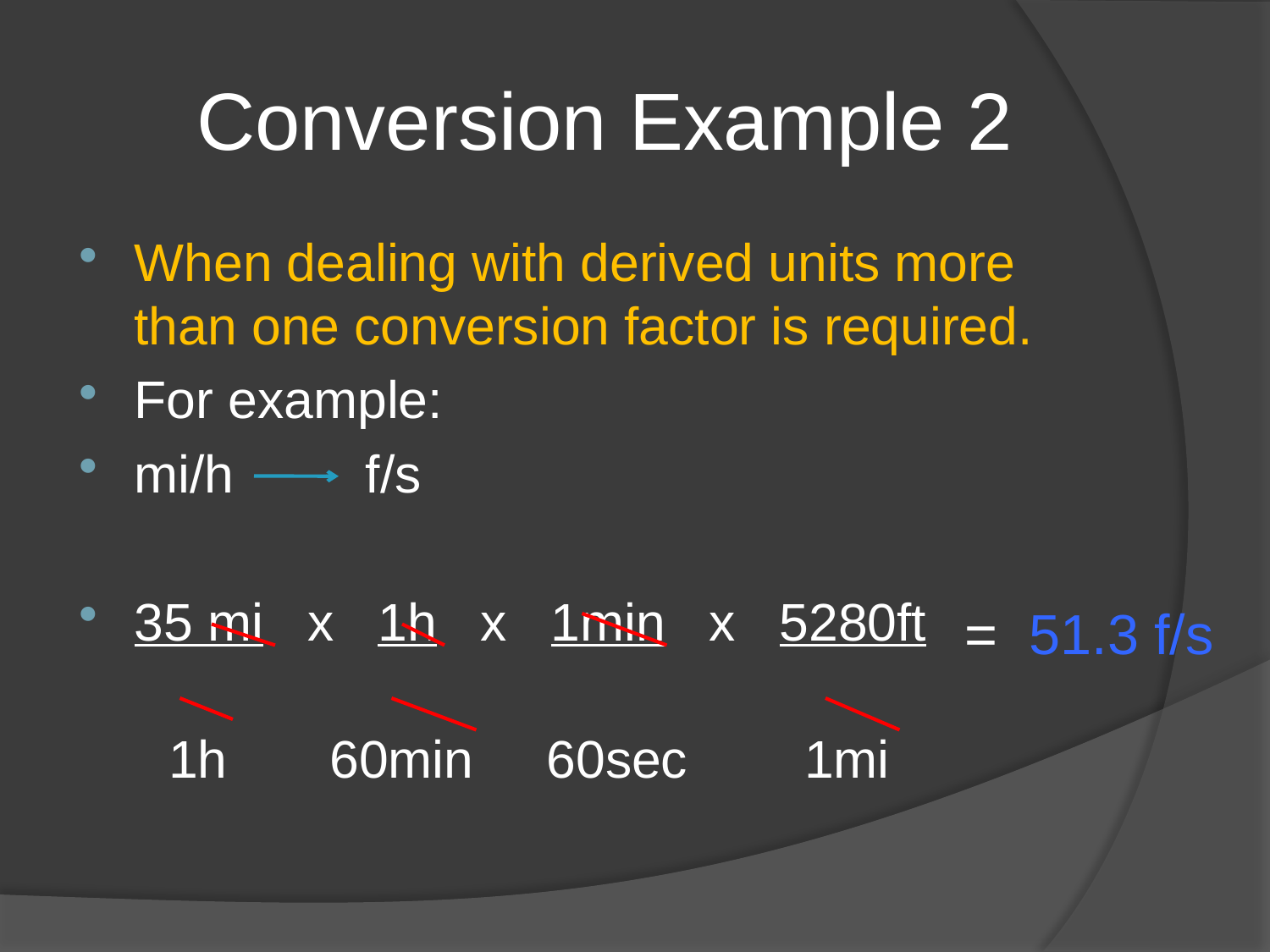

# Conversion Example 2
When dealing with derived units more than one conversion factor is required.
For example:
mi/h         f/s

35 mi   x   1h   x   1min   x   5280ft
      1h       60min     60sec        1mi
=  51.3 f/s